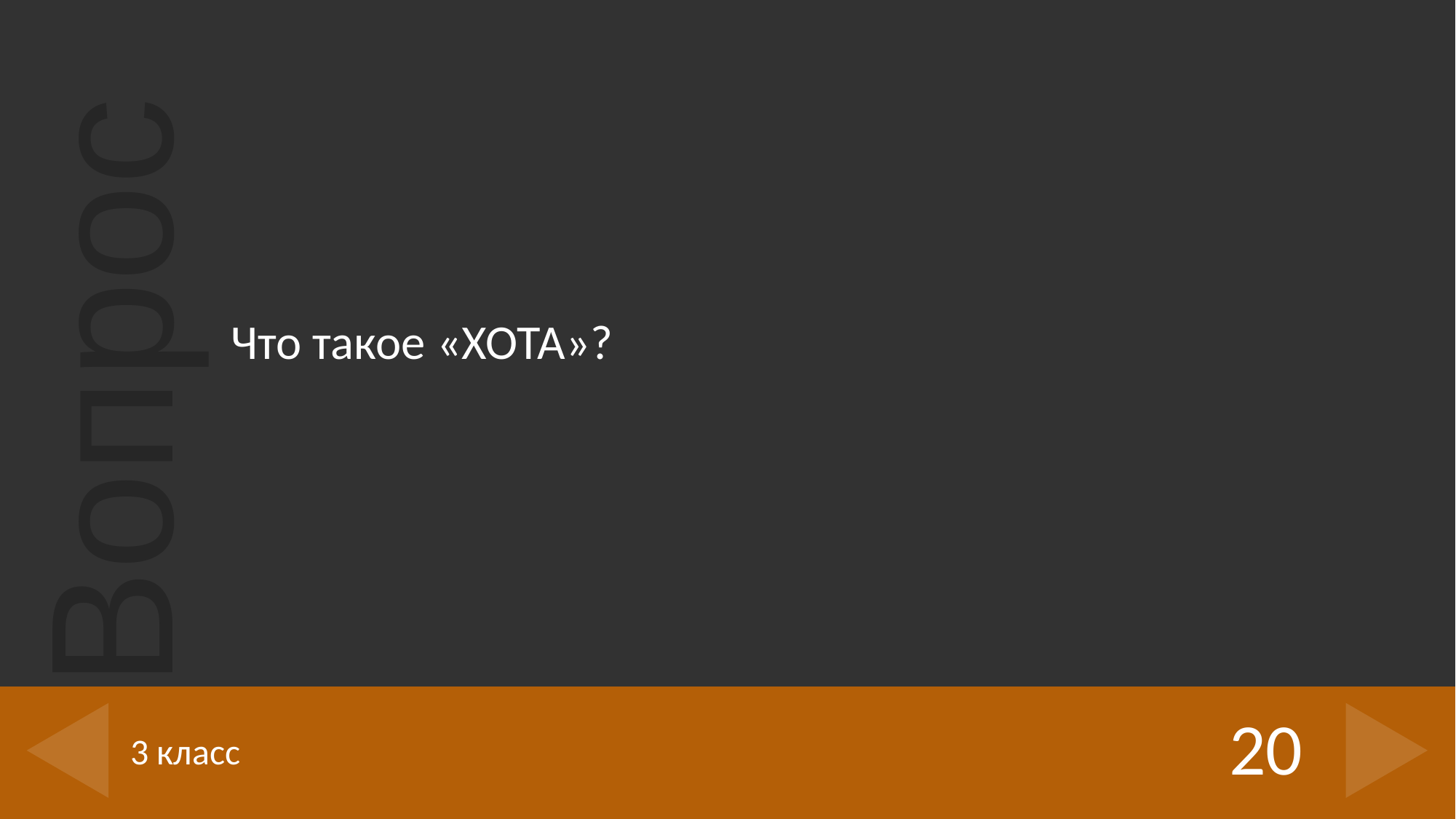

Что такое «ХОТА»?
20
# 3 класс